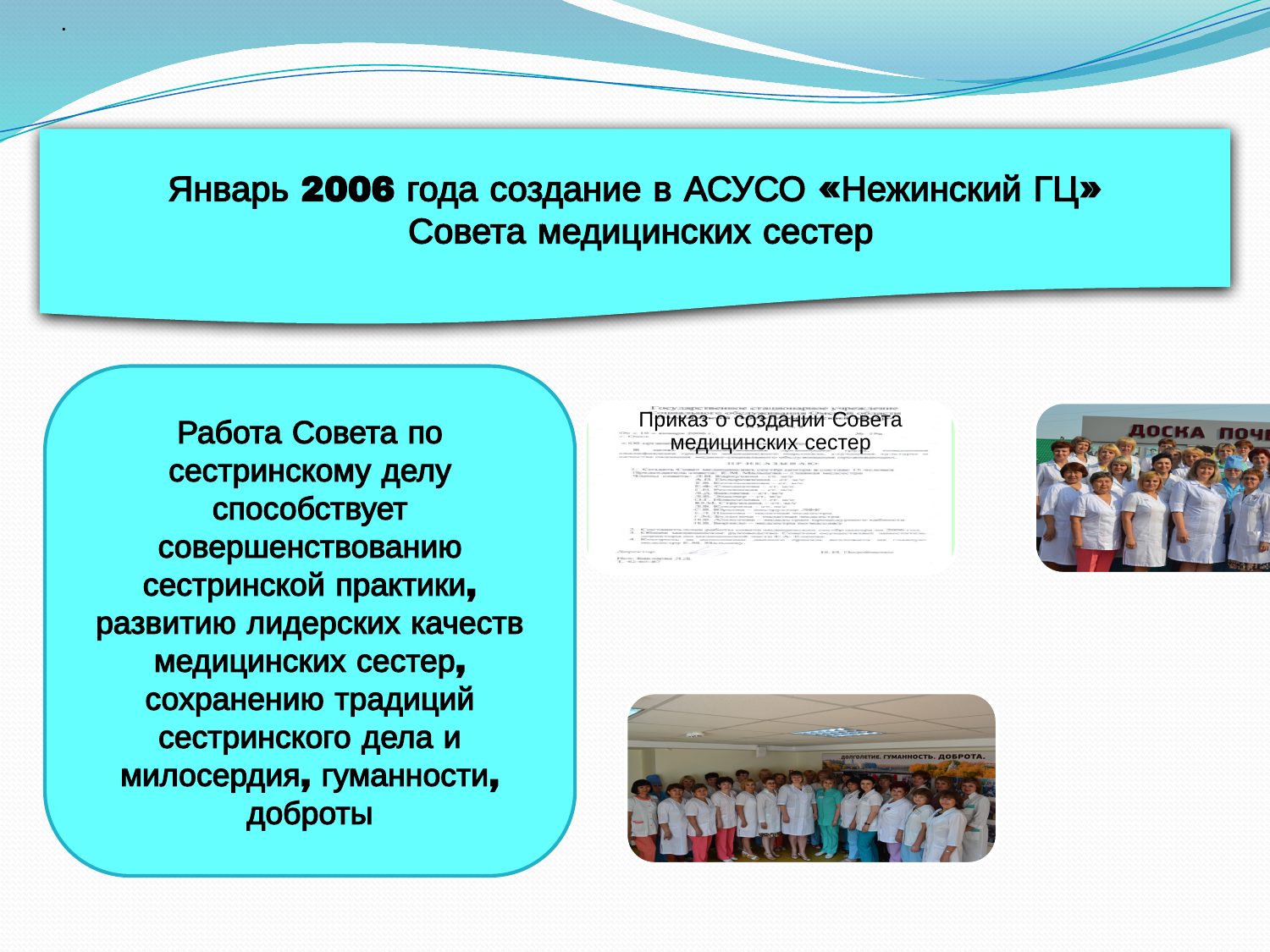

.
Январь 2006 года создание в АСУСО «Нежинский ГЦ»
 Совета медицинских сестер
Приказ о создании Совета медицинских сестер
Работа Совета по сестринскому делу способствует совершенствованию сестринской практики, развитию лидерских качеств медицинских сестер, сохранению традиций сестринского дела и милосердия, гуманности, доброты